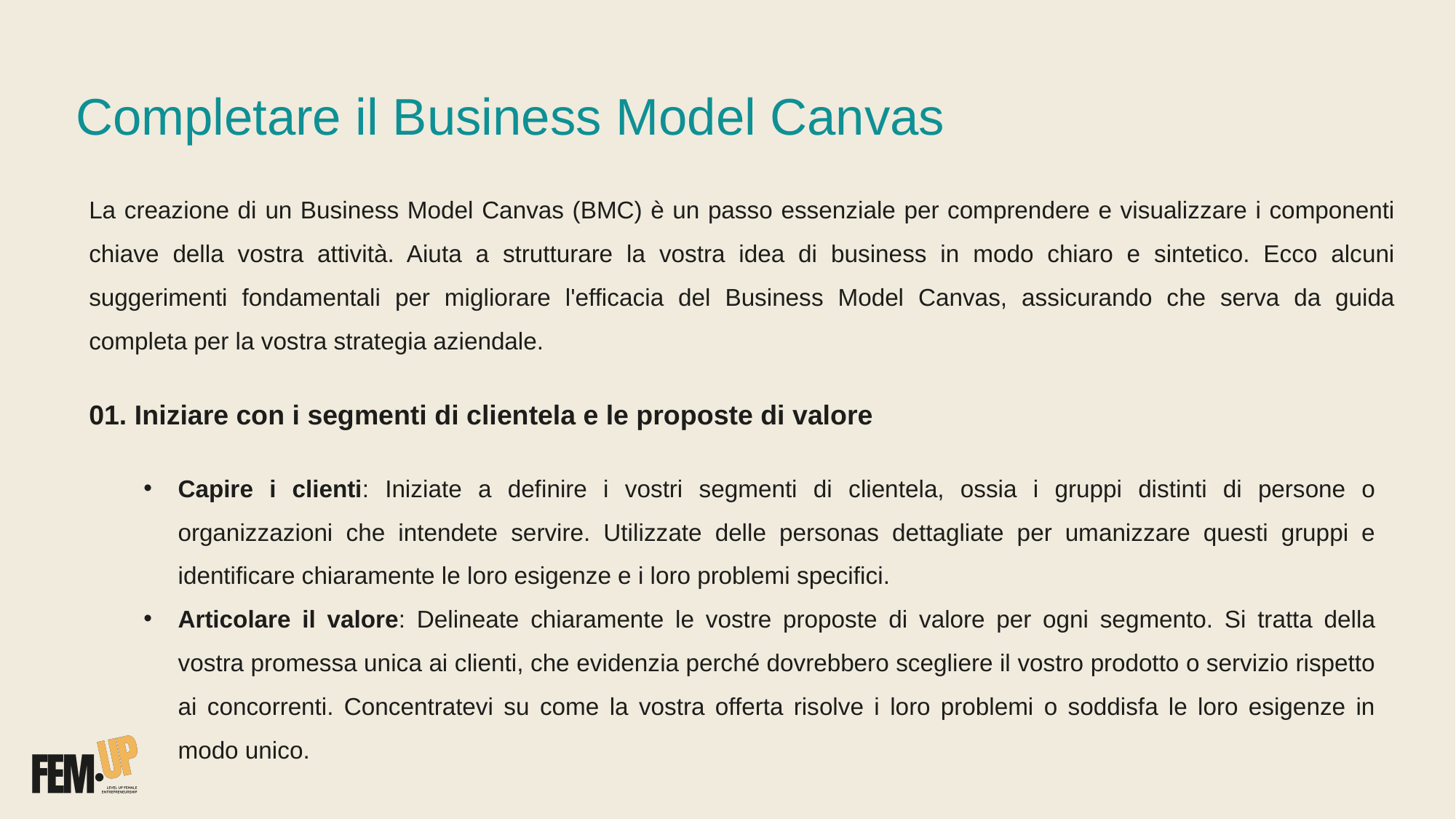

# Completare il Business Model Canvas
La creazione di un Business Model Canvas (BMC) è un passo essenziale per comprendere e visualizzare i componenti chiave della vostra attività. Aiuta a strutturare la vostra idea di business in modo chiaro e sintetico. Ecco alcuni suggerimenti fondamentali per migliorare l'efficacia del Business Model Canvas, assicurando che serva da guida completa per la vostra strategia aziendale.
01. Iniziare con i segmenti di clientela e le proposte di valore

Capire i clienti: Iniziate a definire i vostri segmenti di clientela, ossia i gruppi distinti di persone o organizzazioni che intendete servire. Utilizzate delle personas dettagliate per umanizzare questi gruppi e identificare chiaramente le loro esigenze e i loro problemi specifici.
Articolare il valore: Delineate chiaramente le vostre proposte di valore per ogni segmento. Si tratta della vostra promessa unica ai clienti, che evidenzia perché dovrebbero scegliere il vostro prodotto o servizio rispetto ai concorrenti. Concentratevi su come la vostra offerta risolve i loro problemi o soddisfa le loro esigenze in modo unico.